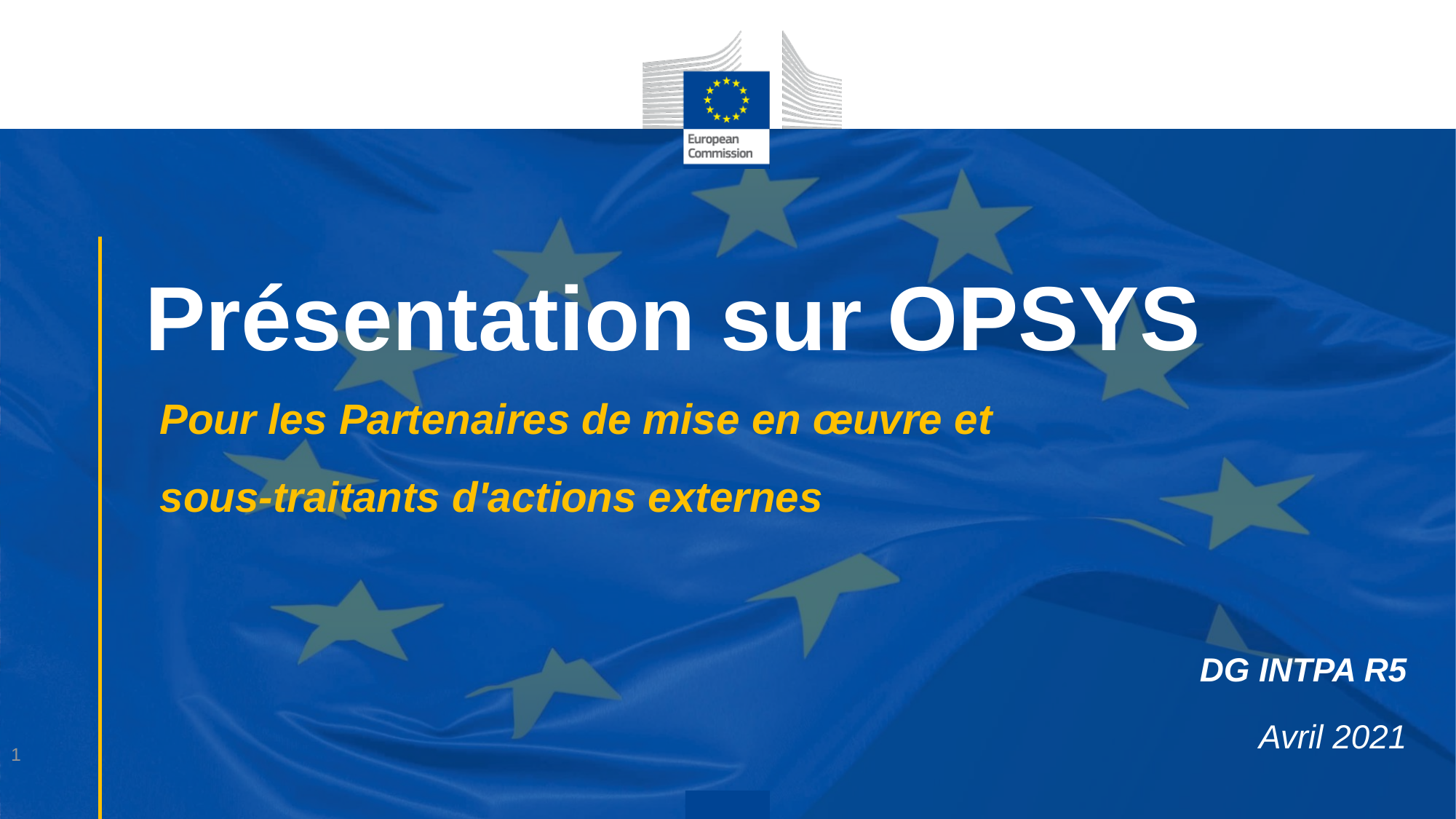

# Présentation sur OPSYS
Pour les Partenaires de mise en œuvre et
sous-traitants d'actions externes

DG INTPA R5
Avril 2021
1